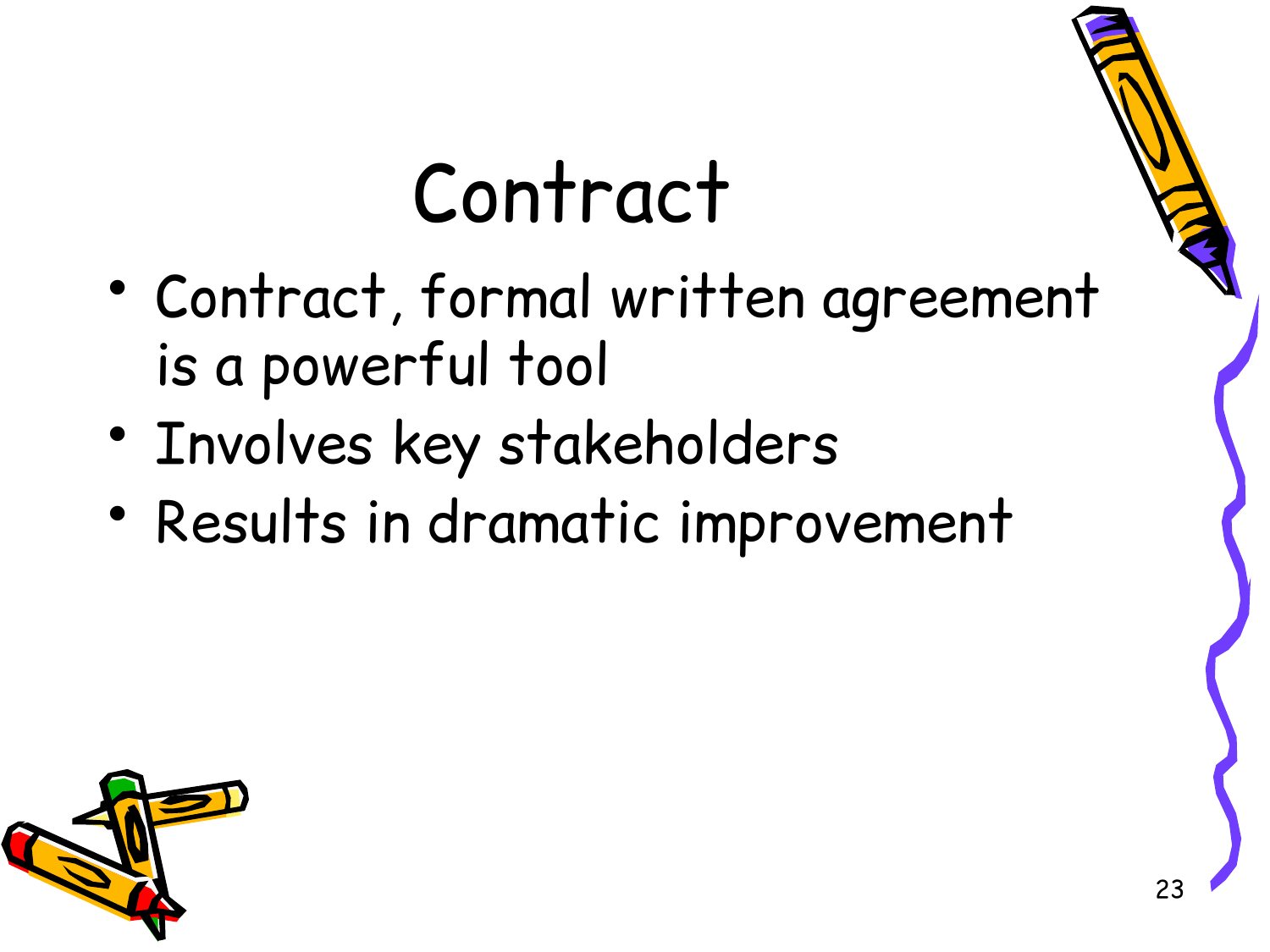

# Contract
Contract, formal written agreement is a powerful tool
Involves key stakeholders
Results in dramatic improvement
23